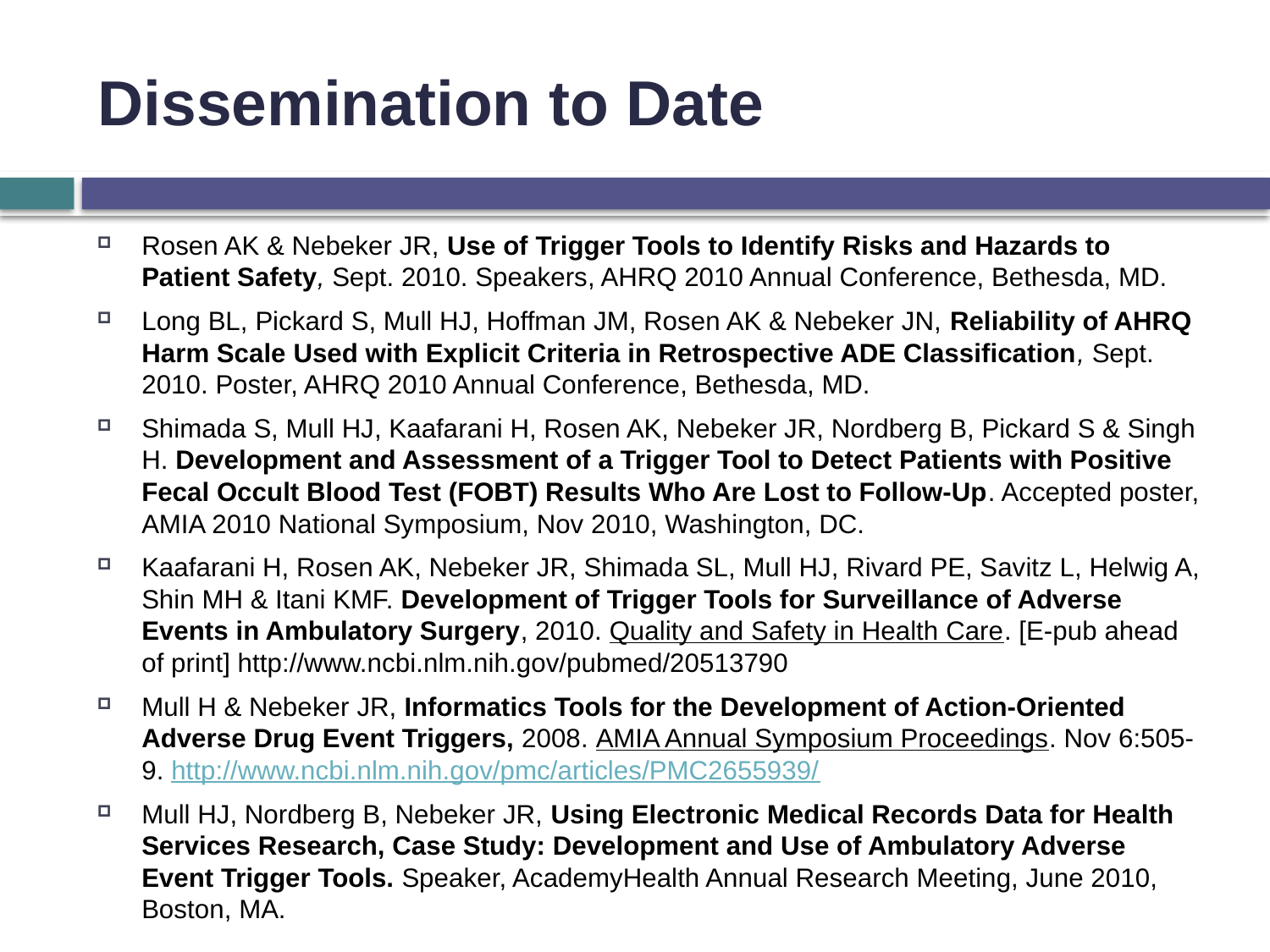

# Dissemination to Date
Rosen AK & Nebeker JR, Use of Trigger Tools to Identify Risks and Hazards to Patient Safety, Sept. 2010. Speakers, AHRQ 2010 Annual Conference, Bethesda, MD.
Long BL, Pickard S, Mull HJ, Hoffman JM, Rosen AK & Nebeker JN, Reliability of AHRQ Harm Scale Used with Explicit Criteria in Retrospective ADE Classification, Sept. 2010. Poster, AHRQ 2010 Annual Conference, Bethesda, MD.
Shimada S, Mull HJ, Kaafarani H, Rosen AK, Nebeker JR, Nordberg B, Pickard S & Singh H. Development and Assessment of a Trigger Tool to Detect Patients with Positive Fecal Occult Blood Test (FOBT) Results Who Are Lost to Follow-Up. Accepted poster, AMIA 2010 National Symposium, Nov 2010, Washington, DC.
Kaafarani H, Rosen AK, Nebeker JR, Shimada SL, Mull HJ, Rivard PE, Savitz L, Helwig A, Shin MH & Itani KMF. Development of Trigger Tools for Surveillance of Adverse Events in Ambulatory Surgery, 2010. Quality and Safety in Health Care. [E-pub ahead of print] http://www.ncbi.nlm.nih.gov/pubmed/20513790
Mull H & Nebeker JR, Informatics Tools for the Development of Action-Oriented Adverse Drug Event Triggers, 2008. AMIA Annual Symposium Proceedings. Nov 6:505-9. http://www.ncbi.nlm.nih.gov/pmc/articles/PMC2655939/
Mull HJ, Nordberg B, Nebeker JR, Using Electronic Medical Records Data for Health Services Research, Case Study: Development and Use of Ambulatory Adverse Event Trigger Tools. Speaker, AcademyHealth Annual Research Meeting, June 2010, Boston, MA.